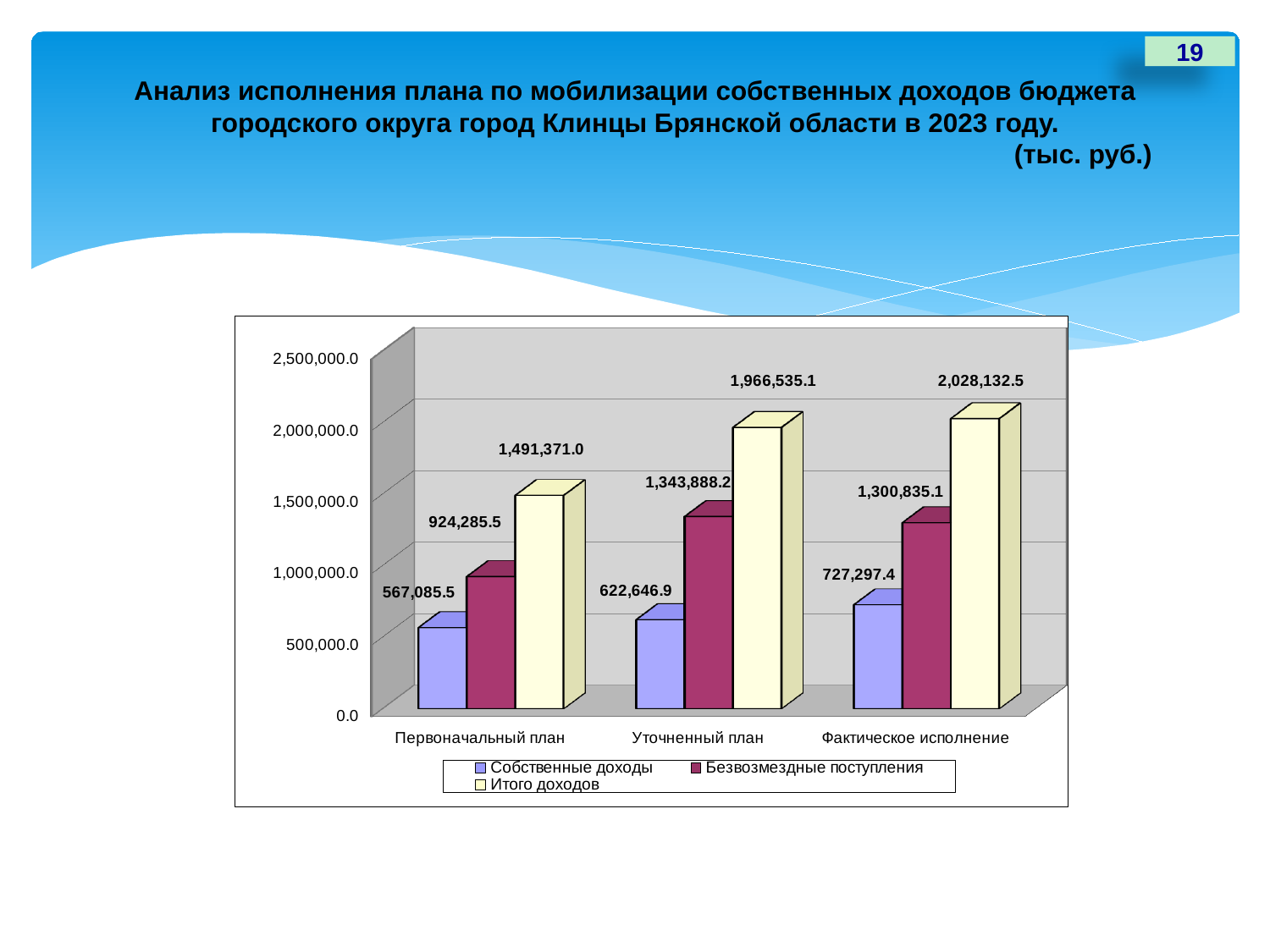

19
# Анализ исполнения плана по мобилизации собственных доходов бюджета городского округа город Клинцы Брянской области в 2023 году. (тыс. руб.)

[unsupported chart]